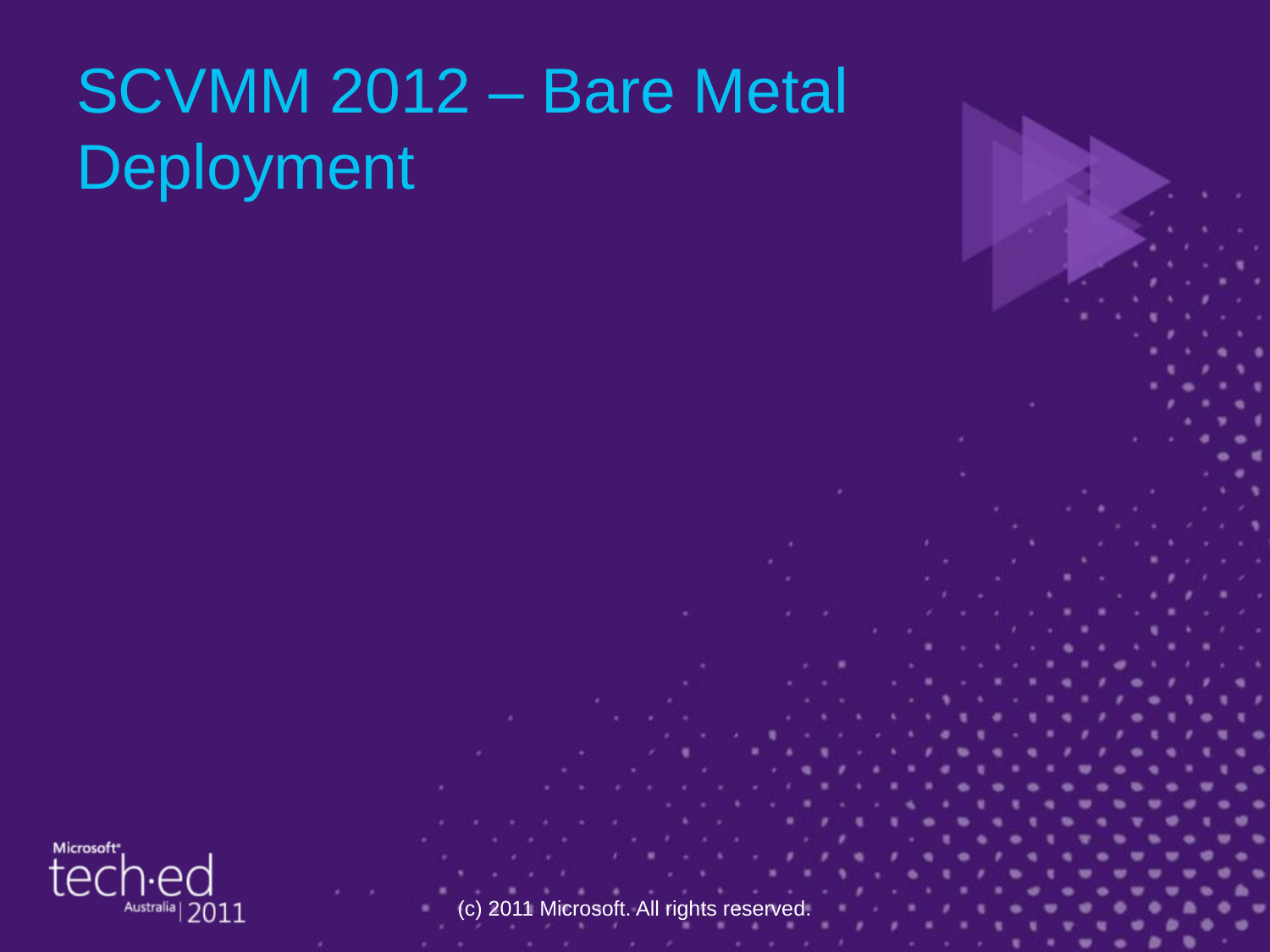

# SCVMM 2012 – Bare Metal Deployment

(c) 2011 Microsoft. All rights reserved.